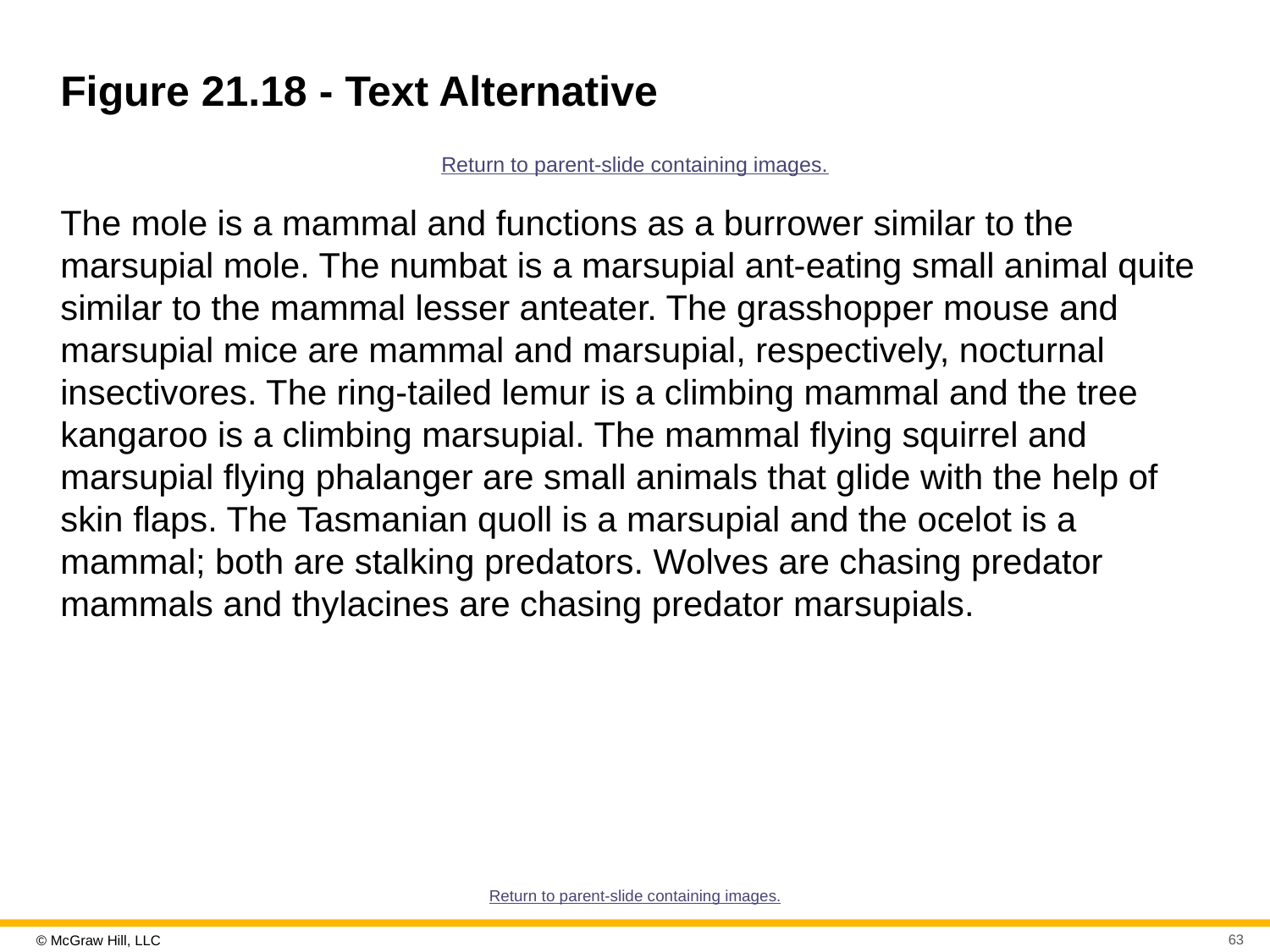

# Figure 21.18 - Text Alternative
Return to parent-slide containing images.
The mole is a mammal and functions as a burrower similar to the marsupial mole. The numbat is a marsupial ant-eating small animal quite similar to the mammal lesser anteater. The grasshopper mouse and marsupial mice are mammal and marsupial, respectively, nocturnal insectivores. The ring-tailed lemur is a climbing mammal and the tree kangaroo is a climbing marsupial. The mammal flying squirrel and marsupial flying phalanger are small animals that glide with the help of skin flaps. The Tasmanian quoll is a marsupial and the ocelot is a mammal; both are stalking predators. Wolves are chasing predator mammals and thylacines are chasing predator marsupials.
Return to parent-slide containing images.
63